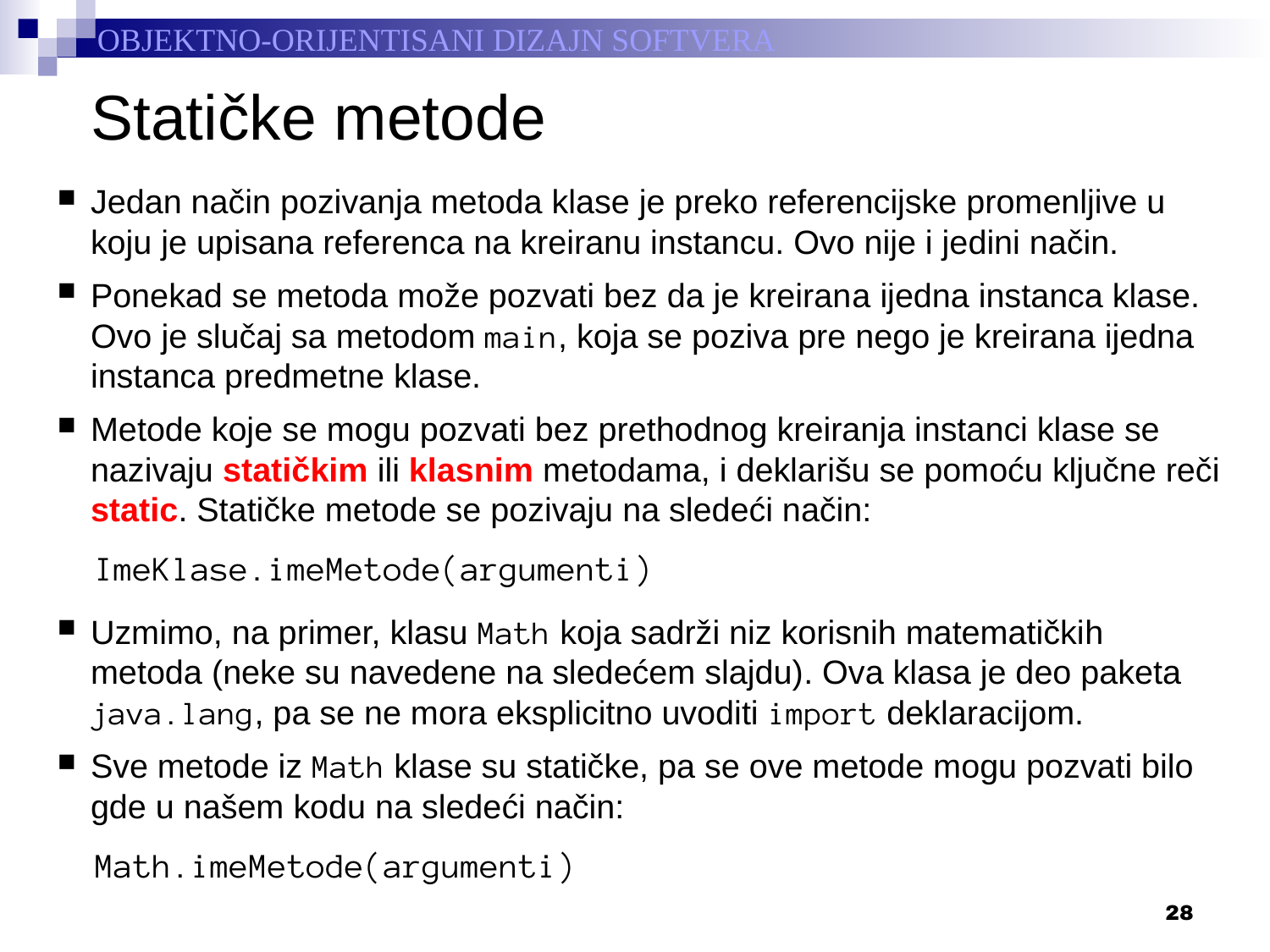

# Statičke metode
Jedan način pozivanja metoda klase je preko referencijske promenljive u koju je upisana referenca na kreiranu instancu. Ovo nije i jedini način.
Ponekad se metoda može pozvati bez da je kreirana ijedna instanca klase. Ovo je slučaj sa metodom main, koja se poziva pre nego je kreirana ijedna instanca predmetne klase.
Metode koje se mogu pozvati bez prethodnog kreiranja instanci klase se nazivaju statičkim ili klasnim metodama, i deklarišu se pomoću ključne reči static. Statičke metode se pozivaju na sledeći način:
	ImeKlase.imeMetode(argumenti)
Uzmimo, na primer, klasu Math koja sadrži niz korisnih matematičkih metoda (neke su navedene na sledećem slajdu). Ova klasa je deo paketa java.lang, pa se ne mora eksplicitno uvoditi import deklaracijom.
Sve metode iz Math klase su statičke, pa se ove metode mogu pozvati bilo gde u našem kodu na sledeći način:
	Math.imeMetode(argumenti)
28